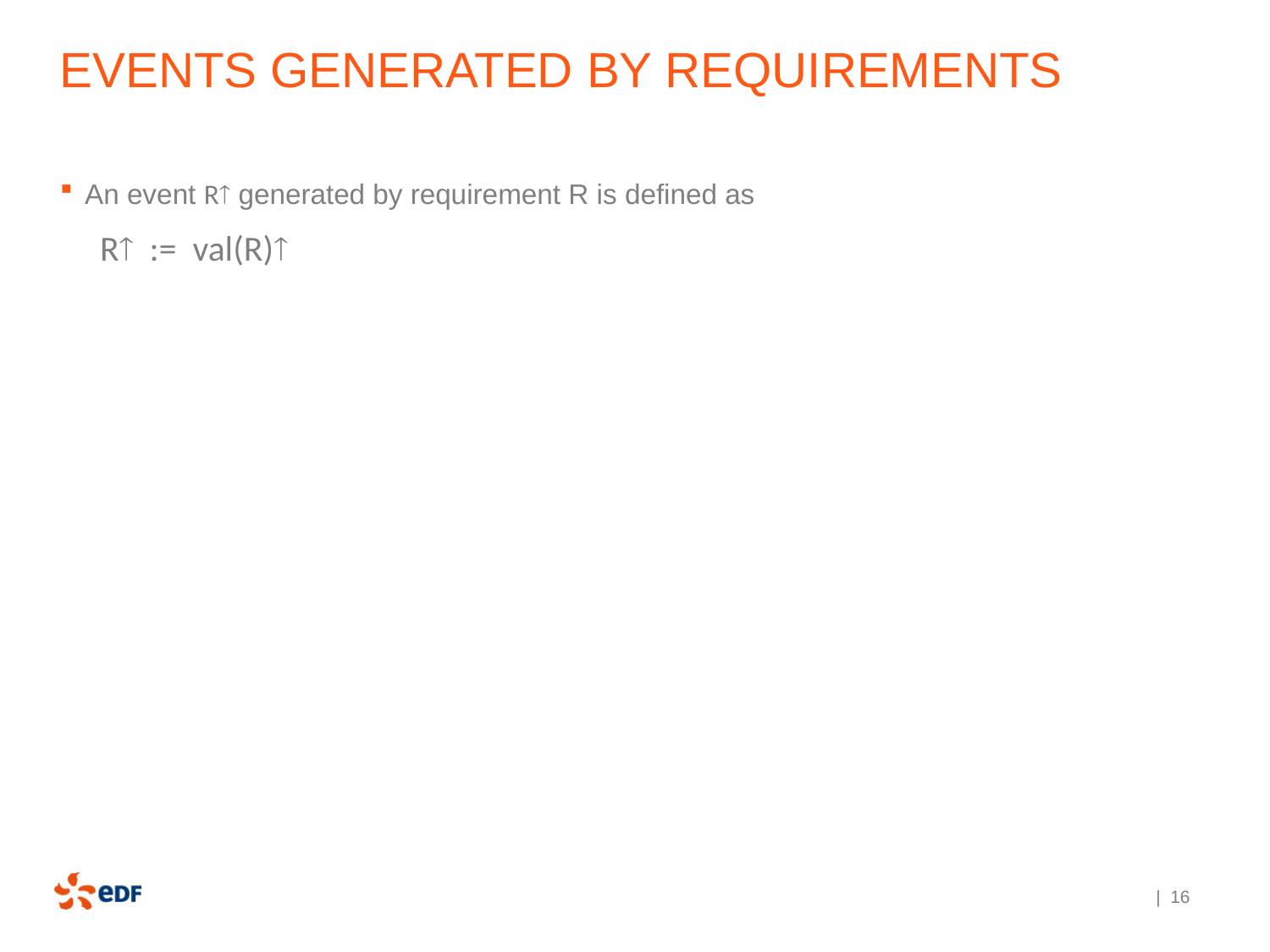

# Events generated by requirements
An event R↑ generated by requirement R is defined as
R↑  :=  val(R)↑